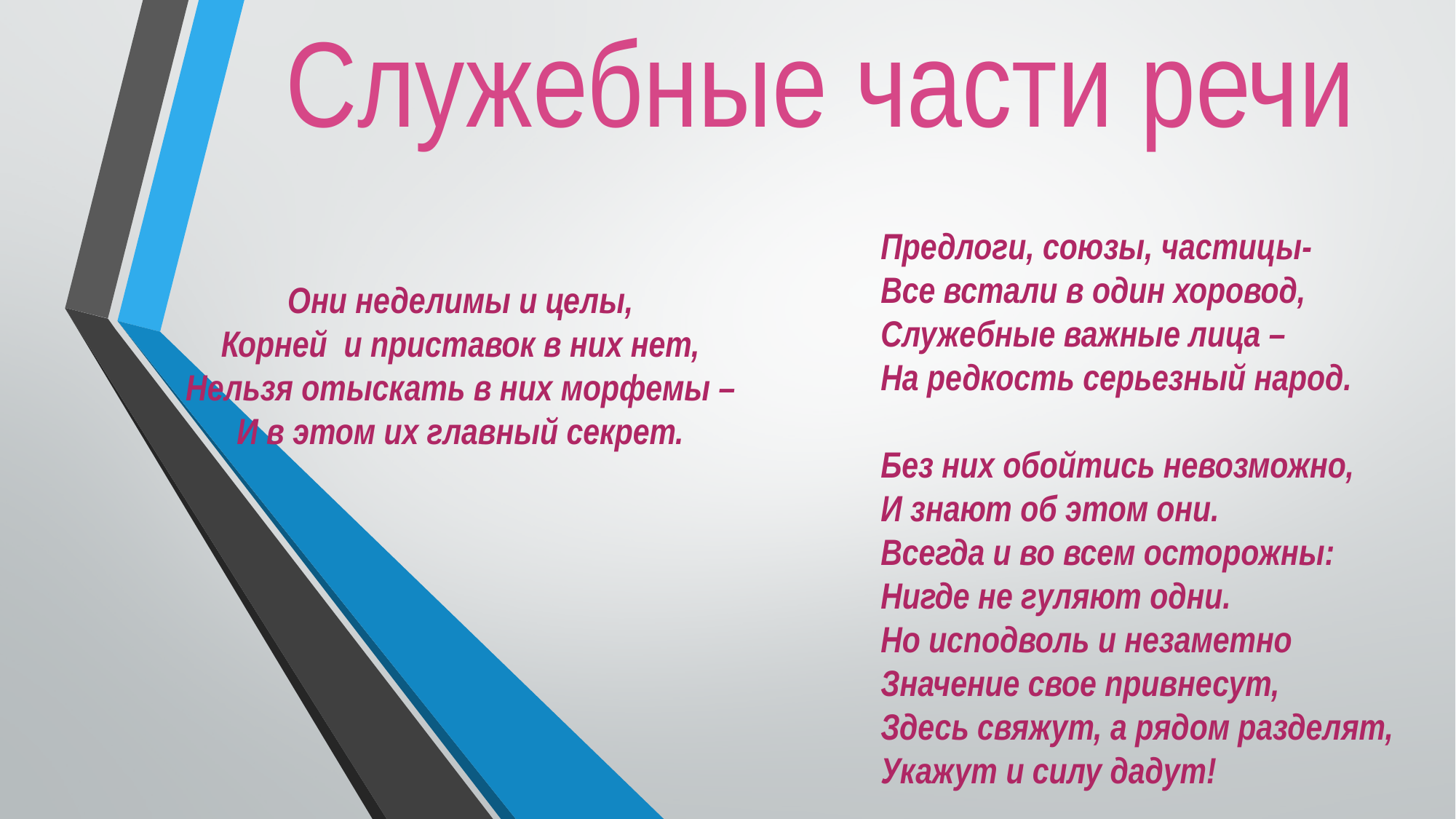

Служебные части речи
Предлоги, союзы, частицы-
Все встали в один хоровод,
Служебные важные лица –
На редкость серьезный народ.

Без них обойтись невозможно,
И знают об этом они.
Всегда и во всем осторожны:
Нигде не гуляют одни.
Но исподволь и незаметно
Значение свое привнесут,
Здесь свяжут, а рядом разделят,
Укажут и силу дадут!
Они неделимы и целы,
Корней  и приставок в них нет,
Нельзя отыскать в них морфемы –
И в этом их главный секрет.